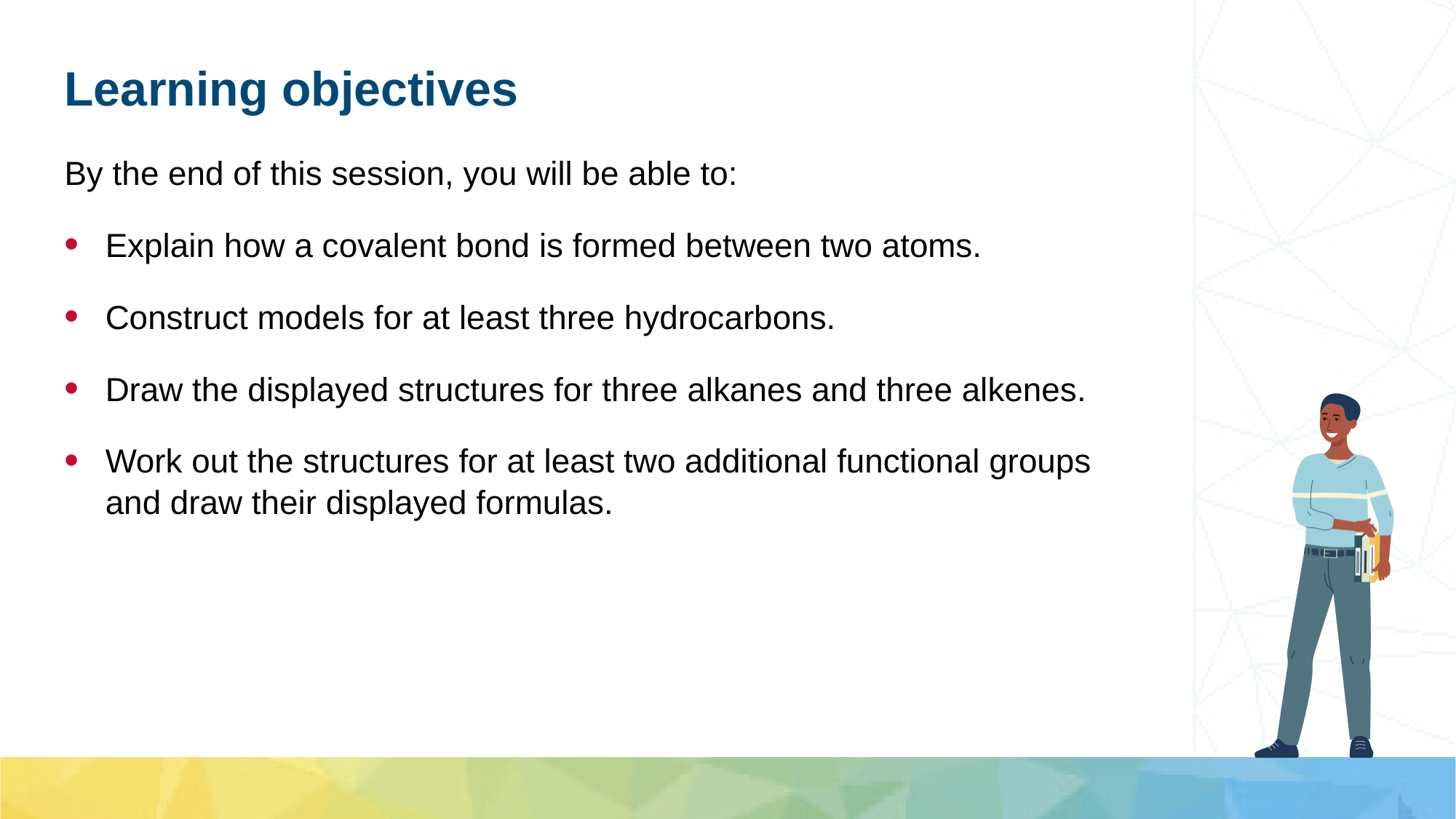

# Learning objectives
By the end of this session, you will be able to:
Explain how a covalent bond is formed between two atoms.
Construct models for at least three hydrocarbons.
Draw the displayed structures for three alkanes and three alkenes.
Work out the structures for at least two additional functional groups and draw their displayed formulas.